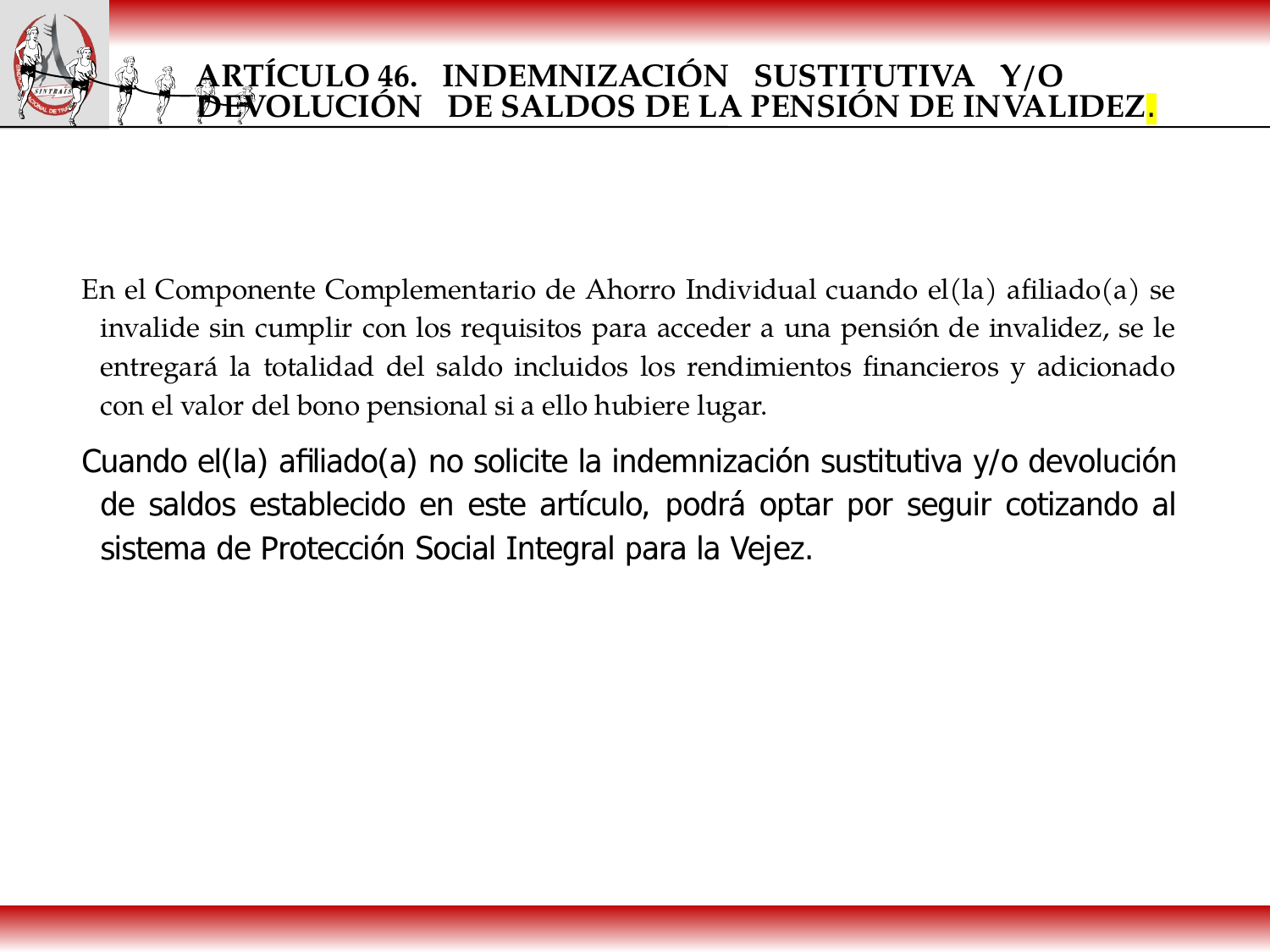

# ARTÍCULO 46.   INDEMNIZACIÓN   SUSTITUTIVA   Y/O   DEVOLUCIÓN   DE SALDOS DE LA PENSIÓN DE INVALIDEZ.

En el Componente Complementario de Ahorro Individual cuando el(la) afiliado(a) se invalide sin cumplir con los requisitos para acceder a una pensión de invalidez, se le entregará la totalidad del saldo incluidos los rendimientos financieros y adicionado con el valor del bono pensional si a ello hubiere lugar.
Cuando el(la) afiliado(a) no solicite la indemnización sustitutiva y/o devolución de saldos establecido en este artículo, podrá optar por seguir cotizando al sistema de Protección Social Integral para la Vejez.